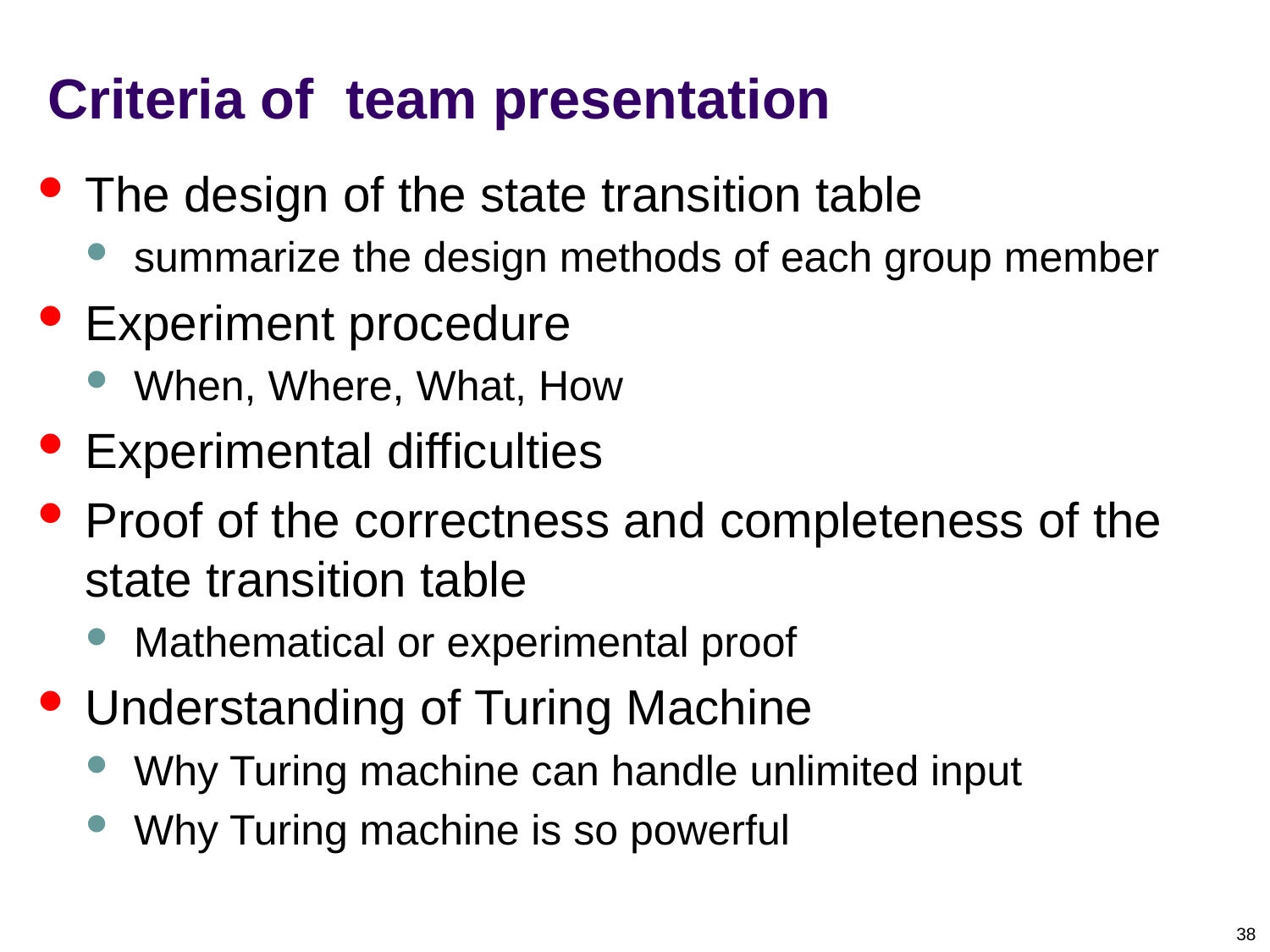

# Criteria of  team presentation
The design of the state transition table
summarize the design methods of each group member
Experiment procedure
When, Where, What, How
Experimental difficulties
Proof of the correctness and completeness of the state transition table
Mathematical or experimental proof
Understanding of Turing Machine
Why Turing machine can handle unlimited input
Why Turing machine is so powerful
38